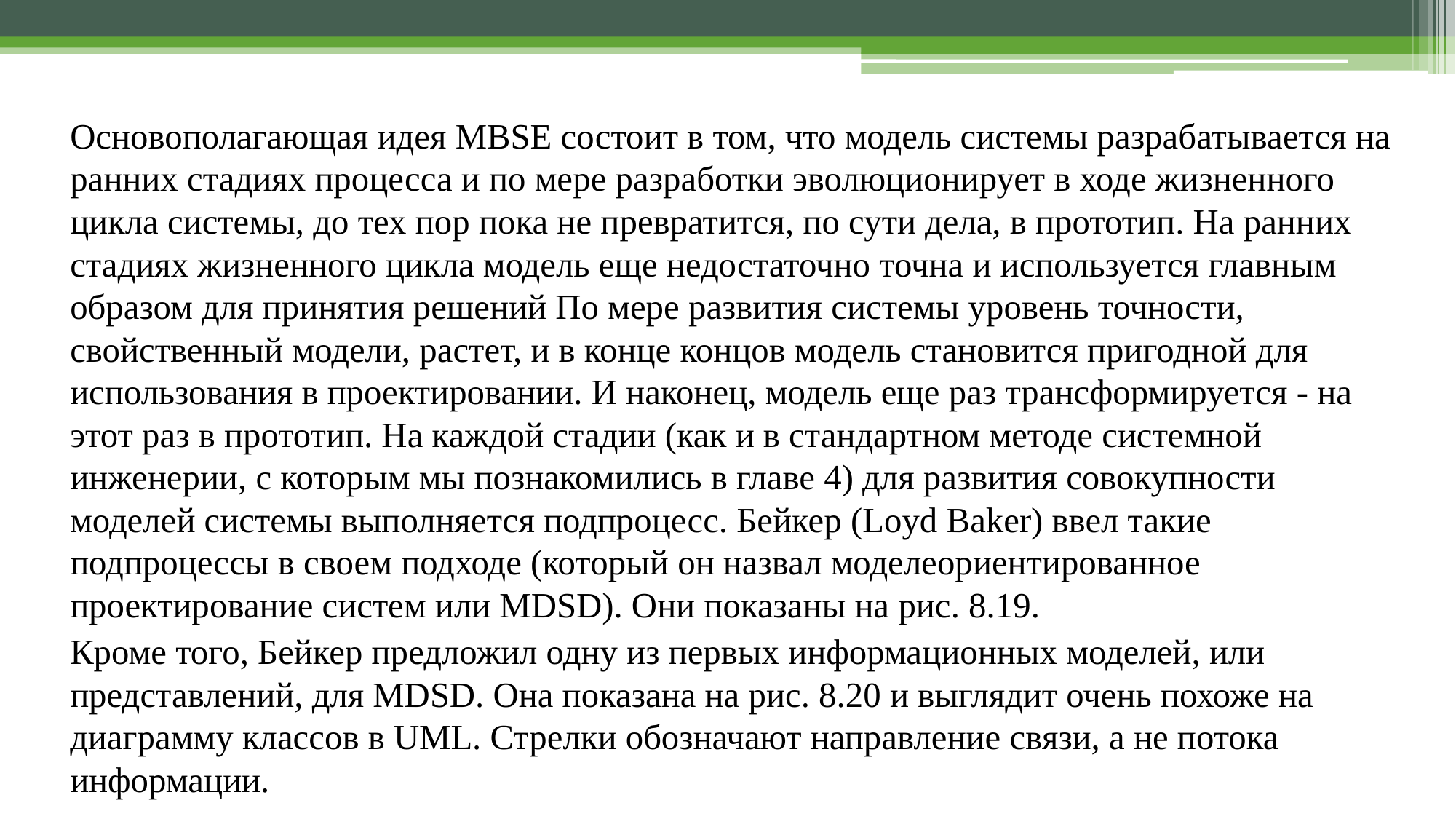

Основополагающая идея MBSE состоит в том, что модель системы разрабатывается на ранних стадиях процесса и по мере разработки эволюционирует в ходе жизненного цикла системы, до тех пор пока не превратится, по сути дела, в прототип. На ранних стадиях жизненного цикла модель еще недостаточно точна и используется главным образом для принятия решений По мере развития системы уровень точности, свойственный модели, растет, и в конце концов модель становится пригодной для использования в проектировании. И наконец, модель еще раз трансформируется - на этот раз в прототип. На каждой стадии (как и в стандартном методе системной инженерии, с которым мы познакомились в главе 4) для развития совокупности моделей системы выполняется подпроцесс. Бейкер (Loyd Baker) ввел такие подпроцессы в своем подходе (который он назвал моделеориентированное проектирование систем или MDSD). Они показаны на рис. 8.19.
Кроме того, Бейкер предложил одну из первых информационных моделей, или представлений, для MDSD. Она показана на рис. 8.20 и выглядит очень похоже на диаграмму классов в UML. Стрелки обозначают направление связи, а не потока информации.